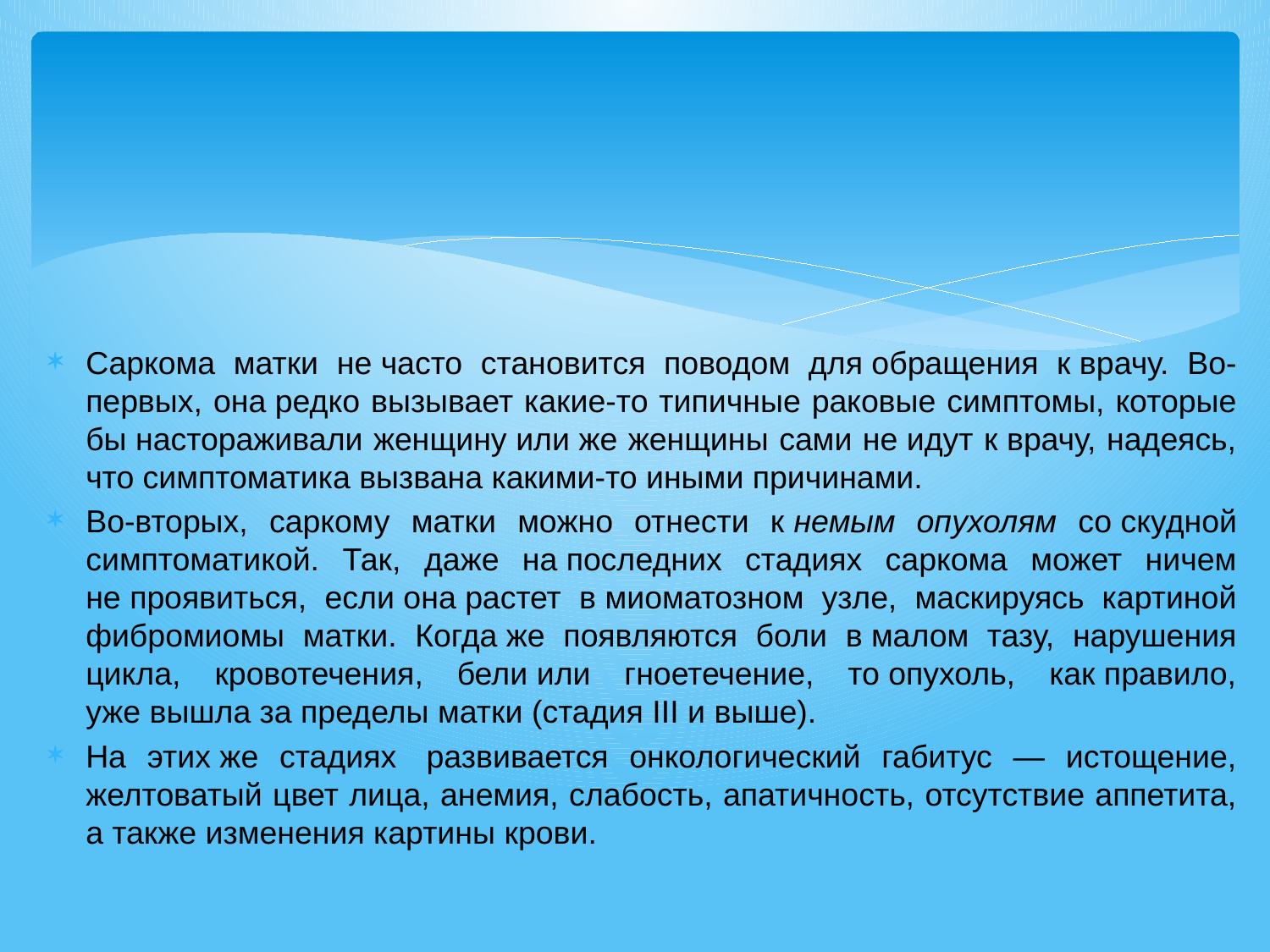

Саркома матки не часто становится поводом для обращения к врачу. Во-первых, она редко вызывает какие-то типичные раковые симптомы, которые бы настораживали женщину или же женщины сами не идут к врачу, надеясь, что симптоматика вызвана какими-то иными причинами.
Во-вторых, саркому матки можно отнести к немым опухолям со скудной симптоматикой. Так, даже на последних стадиях саркома может ничем не проявиться, если она растет в миоматозном узле, маскируясь картиной фибромиомы матки. Когда же появляются боли в малом тазу, нарушения цикла, кровотечения, бели или гноетечение, то опухоль, как правило, уже вышла за пределы матки (стадия III и выше).
На этих же стадиях  развивается онкологический габитус — истощение, желтоватый цвет лица, анемия, слабость, апатичность, отсутствие аппетита, а также изменения картины крови.